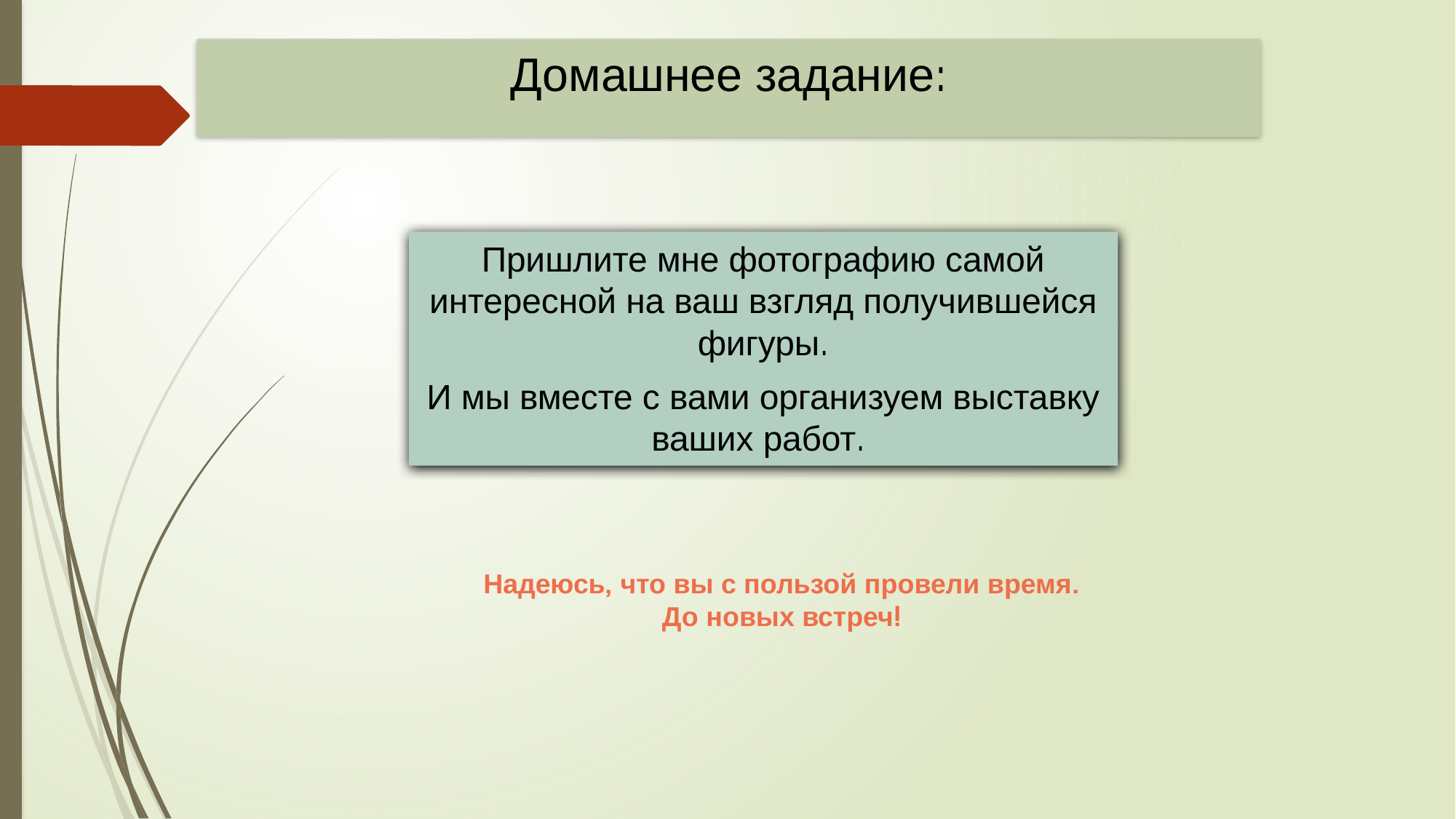

# Домашнее задание:
Пришлите мне фотографию самой интересной на ваш взгляд получившейся фигуры.
И мы вместе с вами организуем выставку ваших работ.

Надеюсь, что вы с пользой провели время.
До новых встреч!